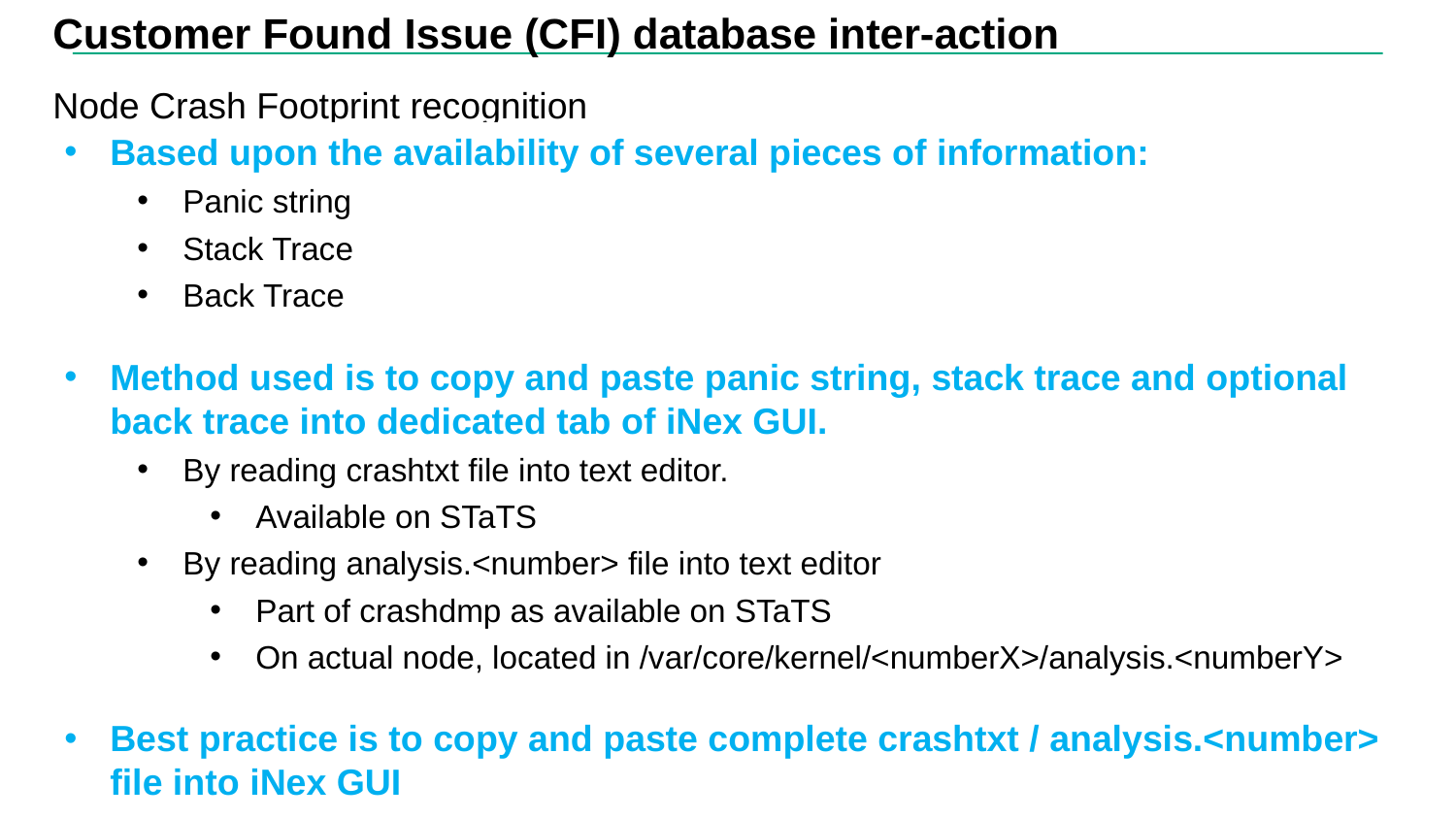

# Customer Found Issue (CFI) database inter-action
Node Crash Footprint recognition

Based upon the availability of several pieces of information:
Panic string
Stack Trace
Back Trace

Method used is to copy and paste panic string, stack trace and optional back trace into dedicated tab of iNex GUI.
By reading crashtxt file into text editor.
Available on STaTS
By reading analysis.<number> file into text editor
Part of crashdmp as available on STaTS
On actual node, located in /var/core/kernel/<numberX>/analysis.<numberY>

Best practice is to copy and paste complete crashtxt / analysis.<number> file into iNex GUI